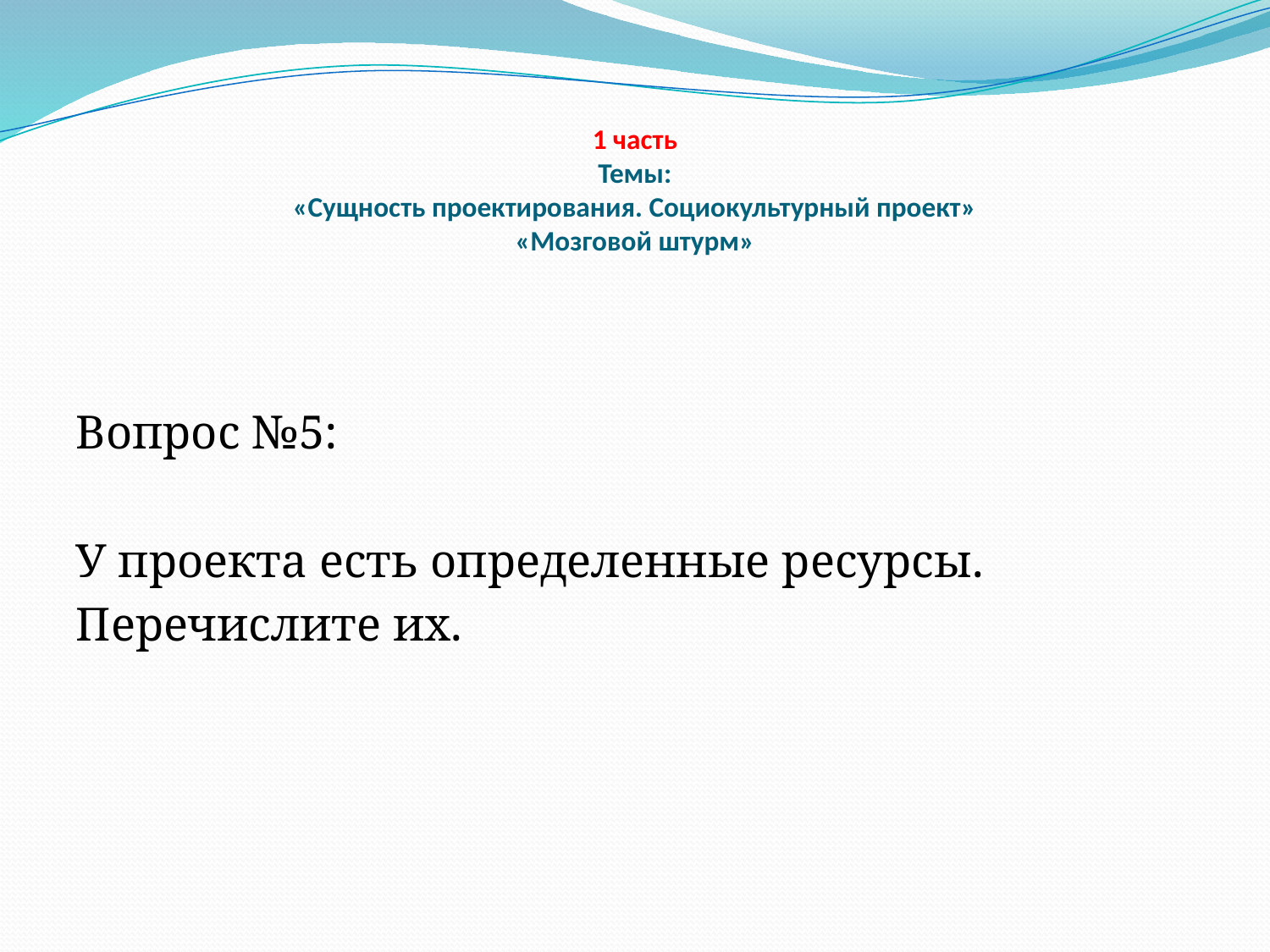

# 1 часть Темы: «Сущность проектирования. Социокультурный проект» «Мозговой штурм»

Вопрос №5:

У проекта есть определенные ресурсы.
Перечислите их.